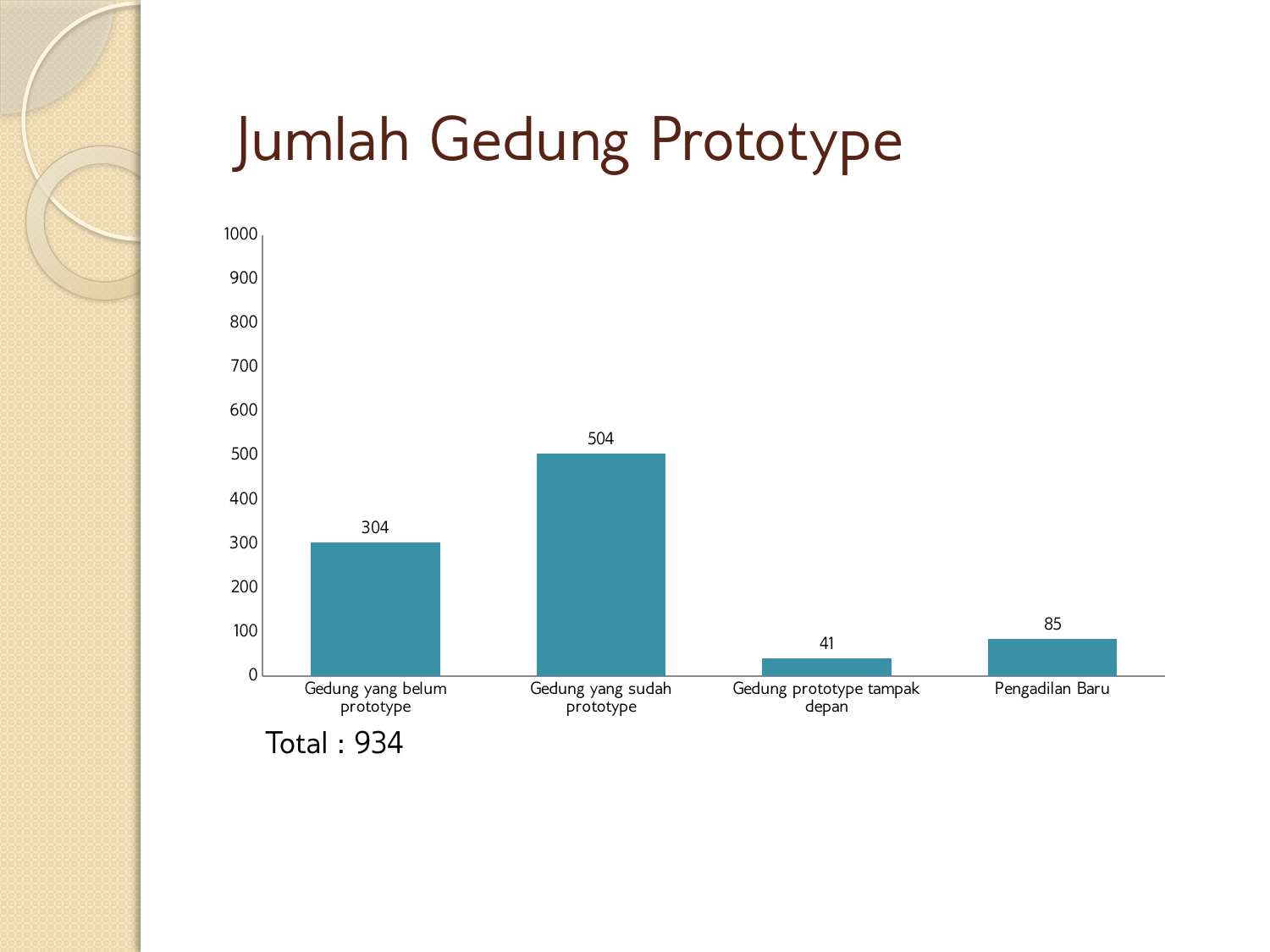

# Jumlah Gedung Prototype

### Chart

| Category |  |
|---|---|
| Gedung yang belum prototype | 304.0 |
| Gedung yang sudah prototype | 504.0 |
| Gedung prototype tampak depan | 41.0 |
| Pengadilan Baru | 85.0 |
Total : 934